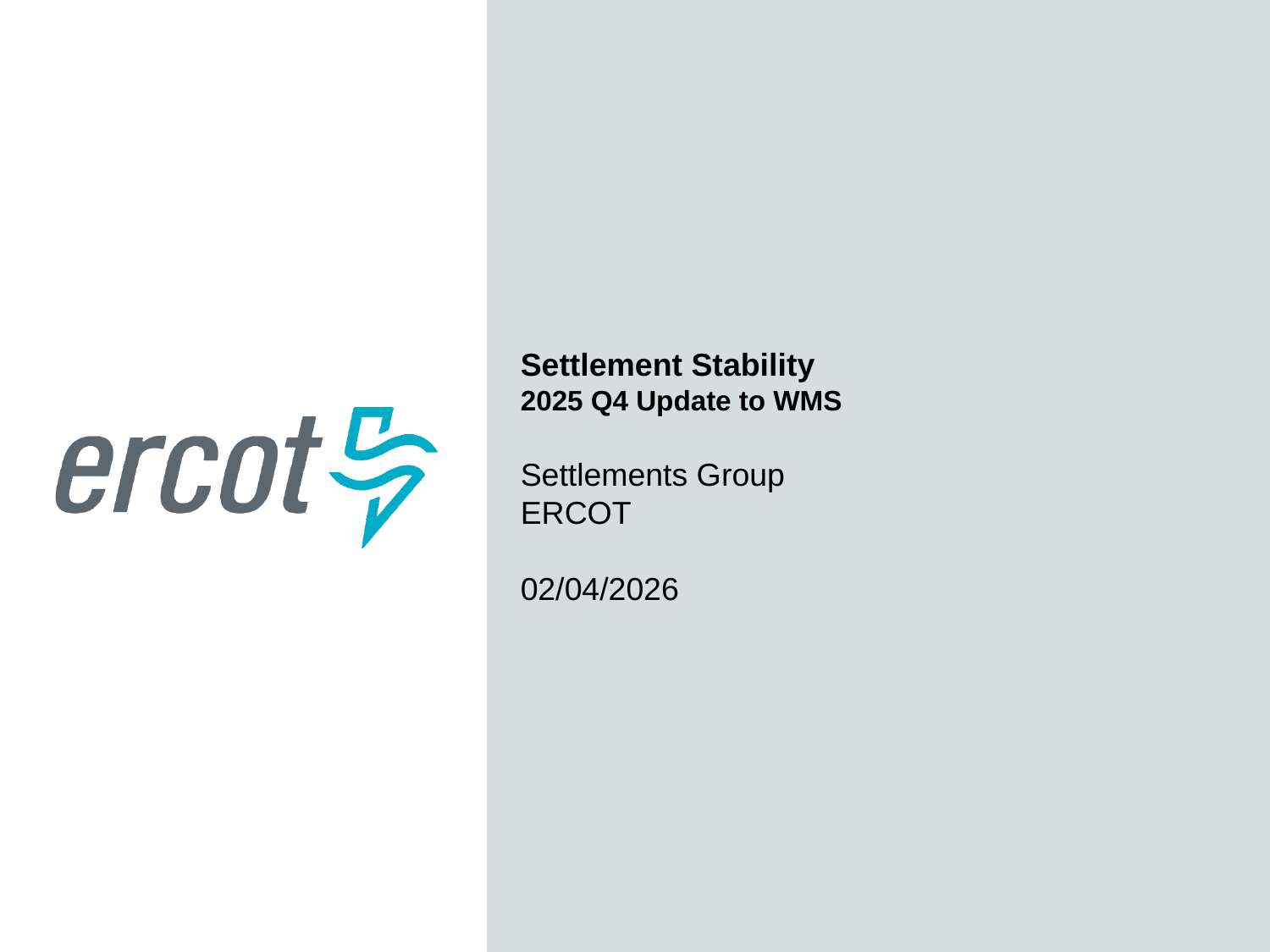

Settlement Stability
2025 Q4 Update to WMS

Settlements Group
ERCOT

02/04/2026